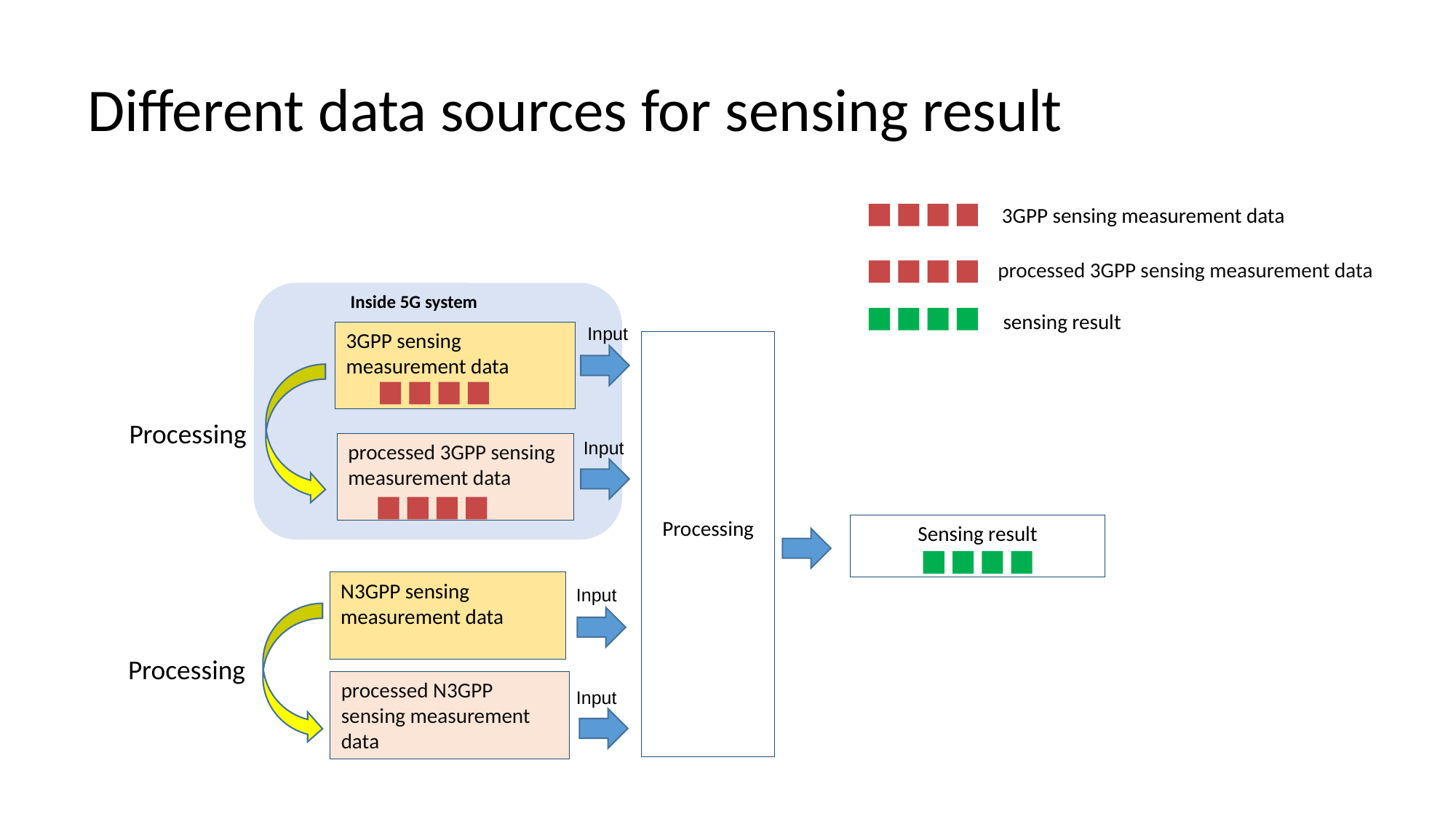

# Different data sources for sensing result
3GPP sensing measurement data

processed 3GPP sensing measurement data

Inside 5G system
sensing result

Input
3GPP sensing measurement data

Processing

Processing
Input
processed 3GPP sensing measurement data

Sensing result

N3GPP sensing measurement data

Input

Processing
processed N3GPP sensing measurement data
Input